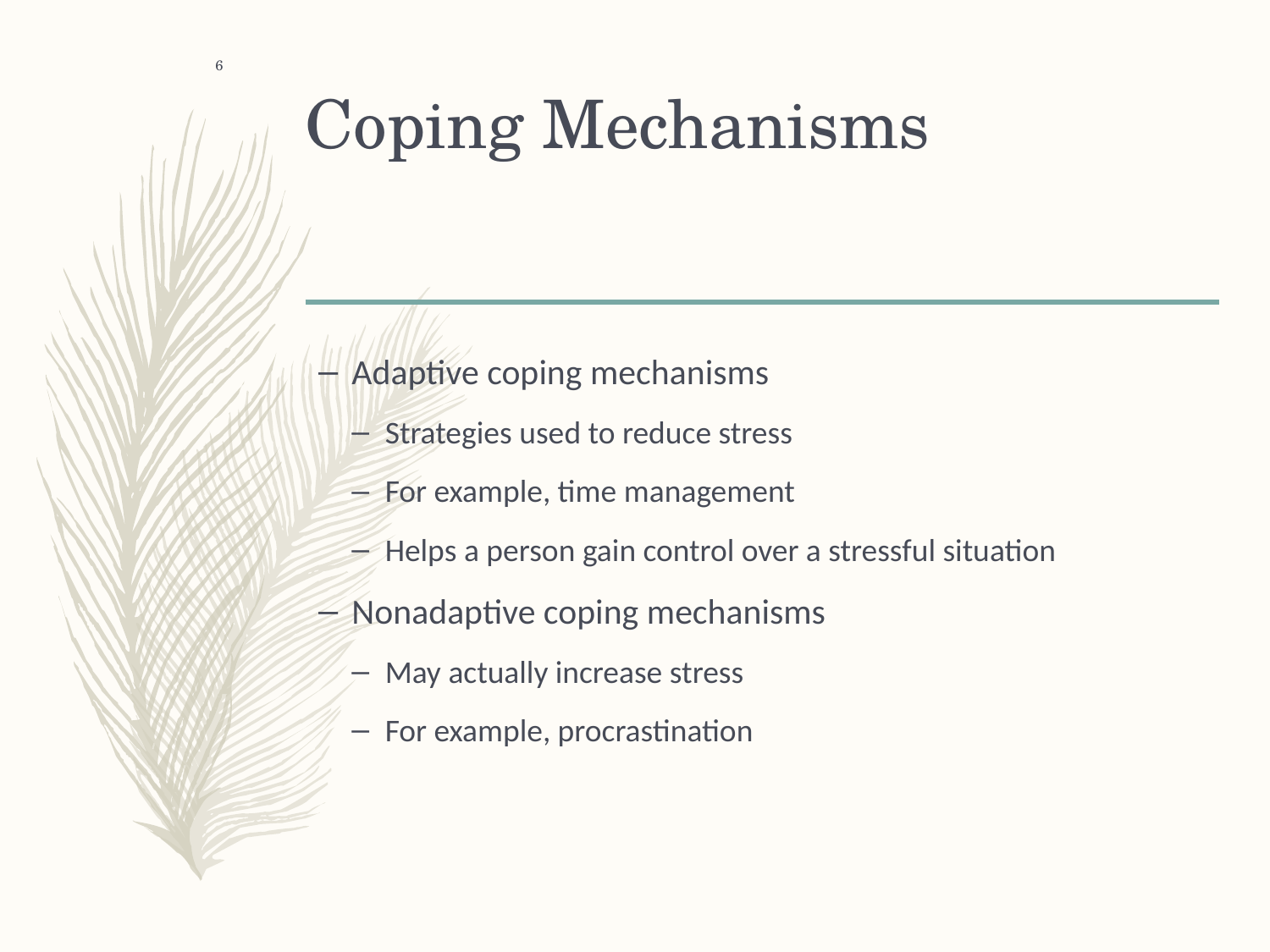

# Coping Mechanisms
 6

Adaptive coping mechanisms
Strategies used to reduce stress
For example, time management
Helps a person gain control over a stressful situation
Nonadaptive coping mechanisms
May actually increase stress
For example, procrastination